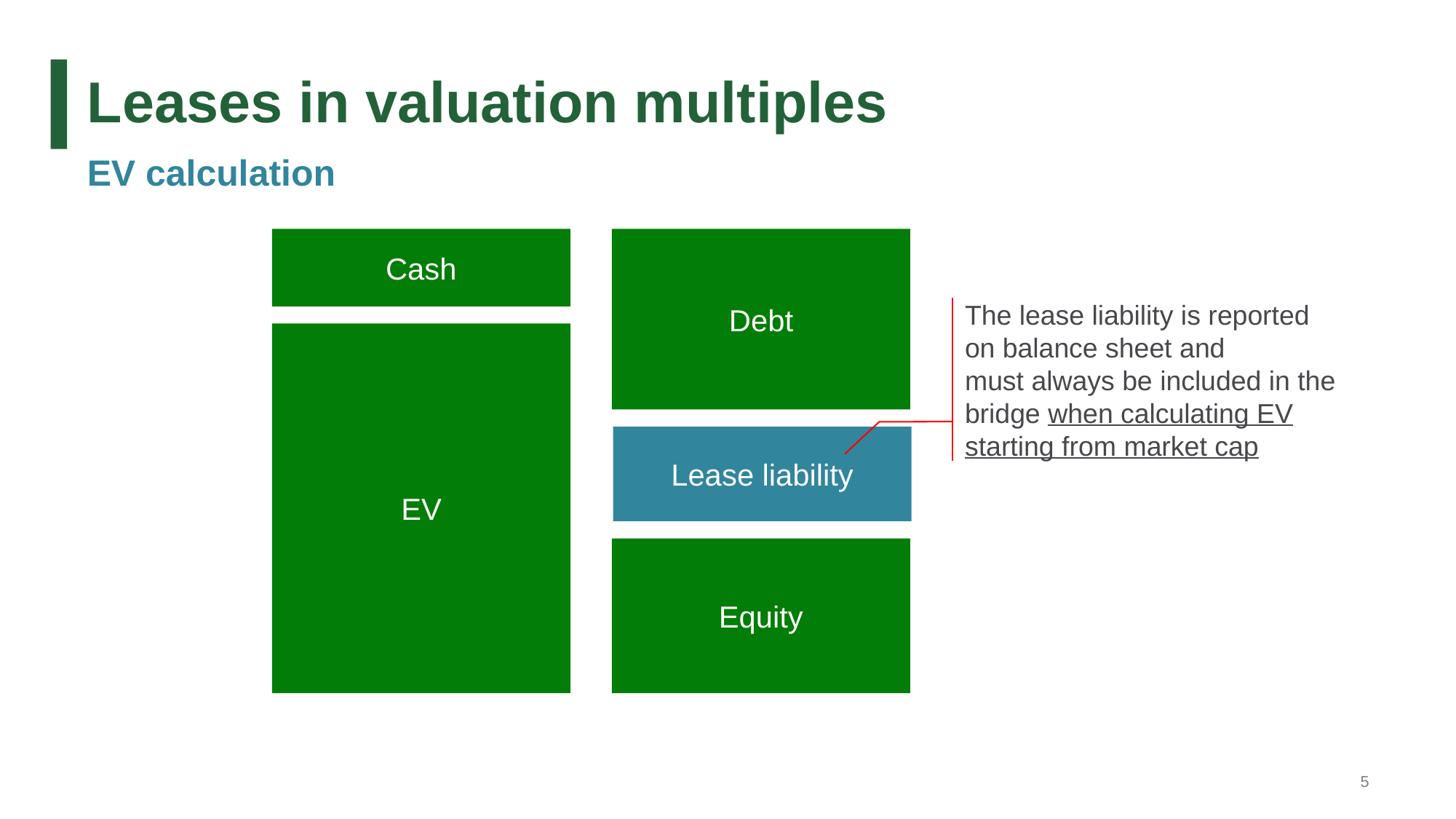

# Leases in valuation multiples
EV calculation
Debt
Cash
The lease liability is reported on balance sheet and
must always be included in the
bridge when calculating EV starting from market cap
EV
Lease liability
Equity
5